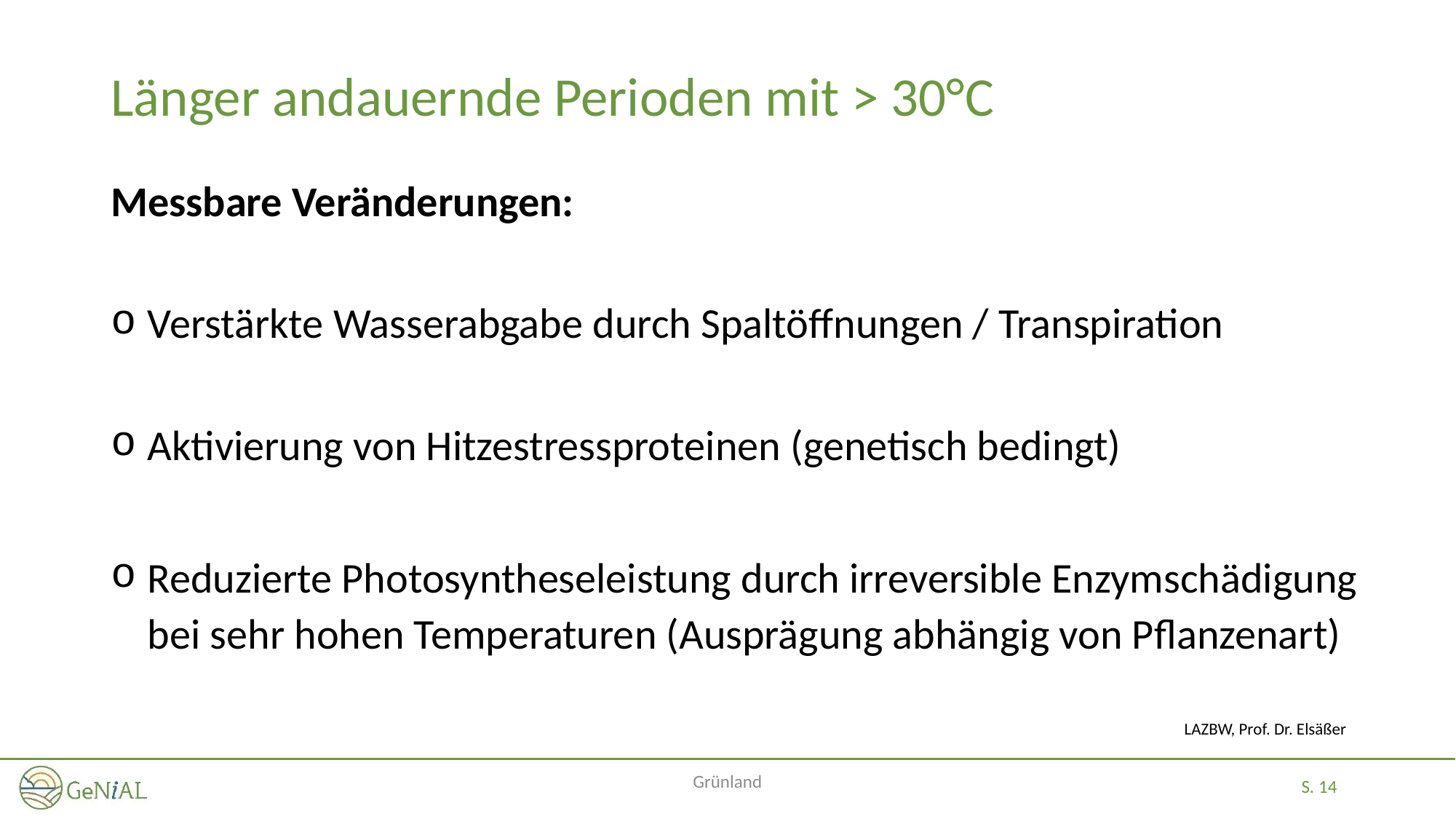

# Länger andauernde Perioden mit > 30°C
Messbare Veränderungen:

 Verstärkte Wasserabgabe durch Spaltöffnungen / Transpiration

 Aktivierung von Hitzestressproteinen (genetisch bedingt)

 Reduzierte Photosyntheseleistung durch irreversible Enzymschädigung
 bei sehr hohen Temperaturen (Ausprägung abhängig von Pflanzenart)
LAZBW, Prof. Dr. Elsäßer
Grünland